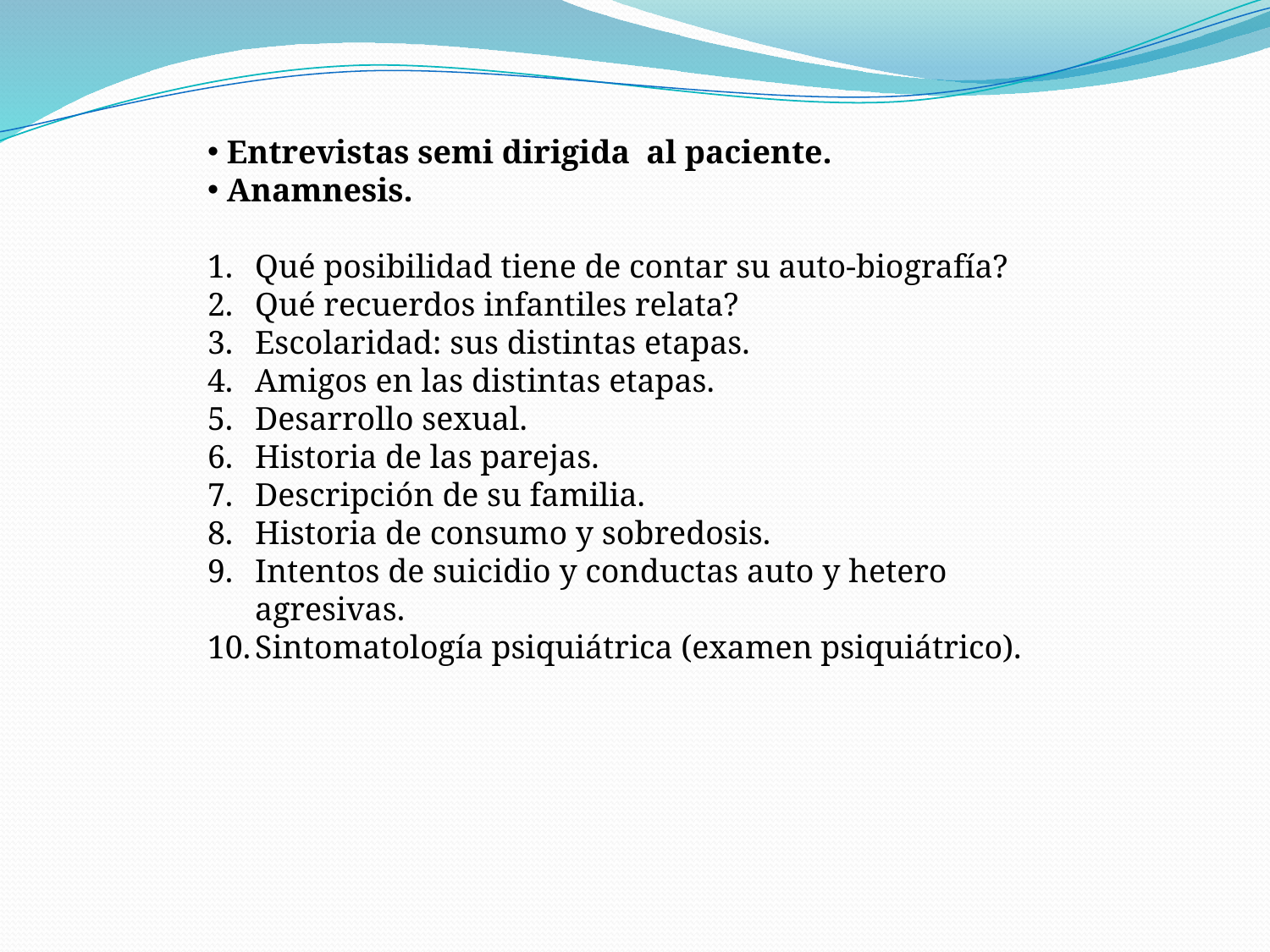

Entrevistas semi dirigida  al paciente.
 Anamnesis.
Qué posibilidad tiene de contar su auto-biografía?
Qué recuerdos infantiles relata?
Escolaridad: sus distintas etapas.
Amigos en las distintas etapas.
Desarrollo sexual.
Historia de las parejas.
Descripción de su familia.
Historia de consumo y sobredosis.
Intentos de suicidio y conductas auto y hetero  agresivas.
Sintomatología psiquiátrica (examen psiquiátrico).